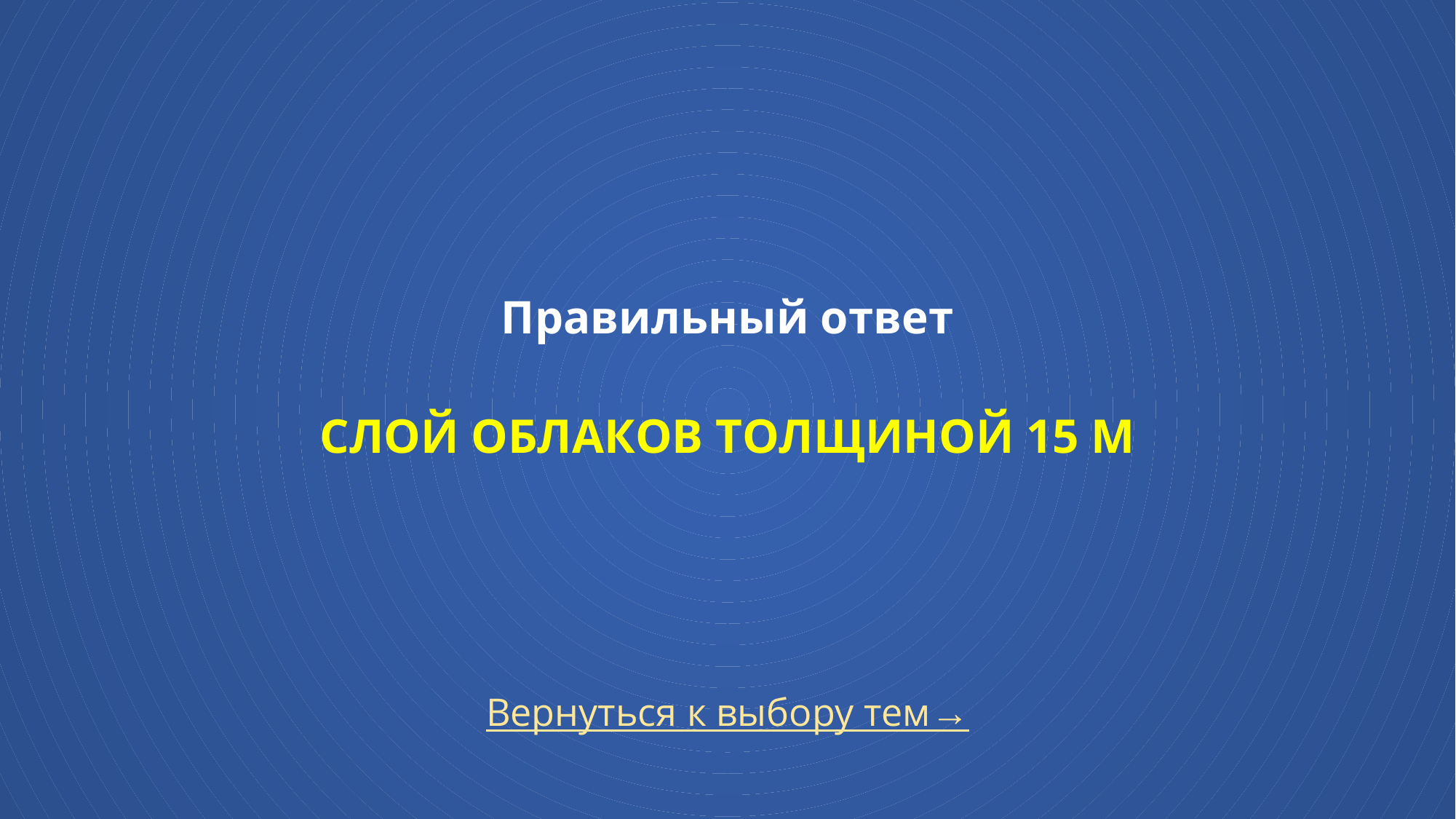

# Правильный ответ слой облаков толщиной 15 м
Вернуться к выбору тем→